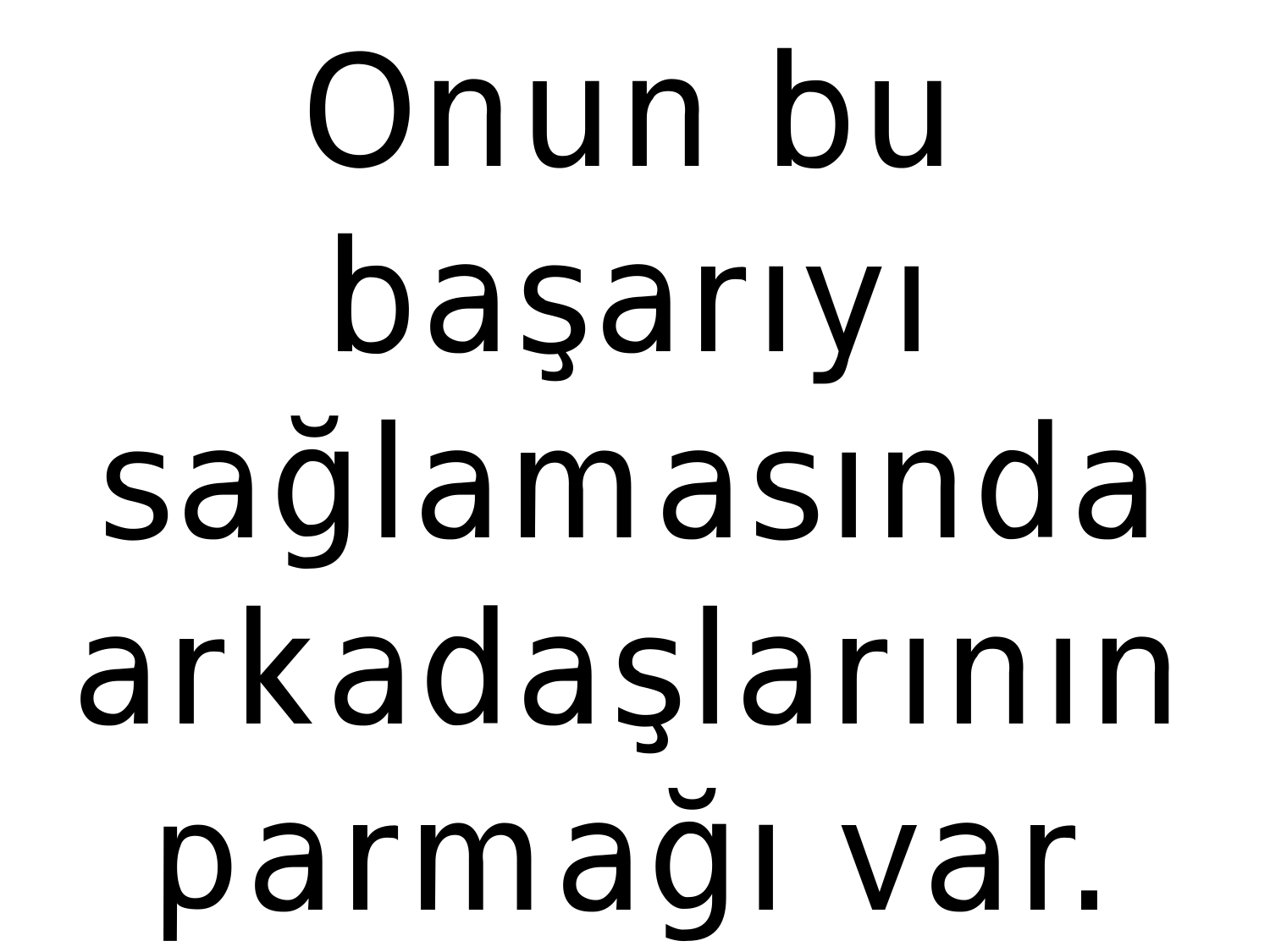

# Onun bu başarıyı sağlamasında arkadaşlarının parmağı var.